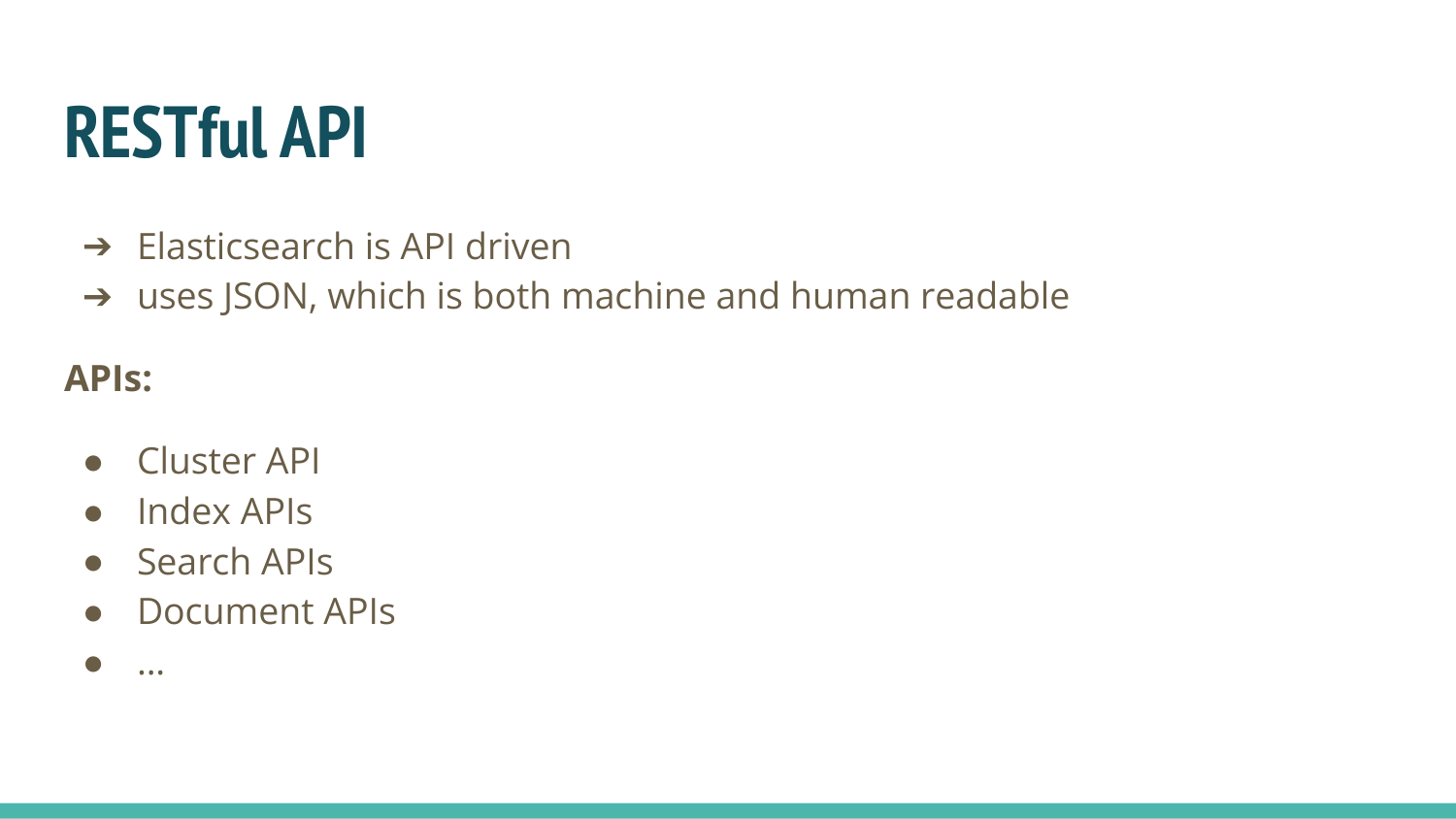

# RESTful API
Elasticsearch is API driven
uses JSON, which is both machine and human readable
APIs:
Cluster API
Index APIs
Search APIs
Document APIs
...